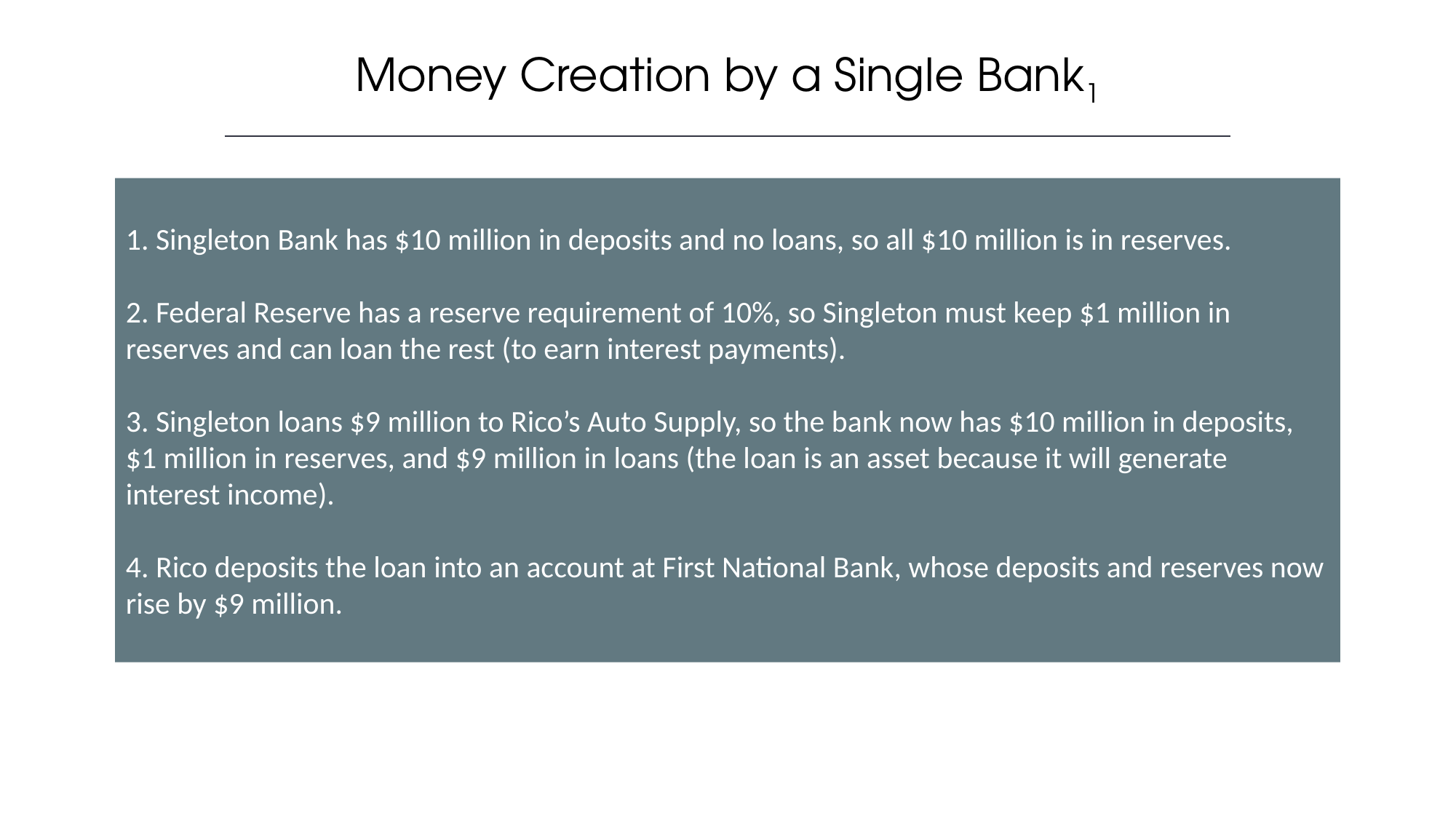

Money Creation by a Single Bank1

1. Singleton Bank has $10 million in deposits and no loans, so all $10 million is in reserves.

2. Federal Reserve has a reserve requirement of 10%, so Singleton must keep $1 million in reserves and can loan the rest (to earn interest payments).

3. Singleton loans $9 million to Rico’s Auto Supply, so the bank now has $10 million in deposits, $1 million in reserves, and $9 million in loans (the loan is an asset because it will generate interest income).

4. Rico deposits the loan into an account at First National Bank, whose deposits and reserves now rise by $9 million.